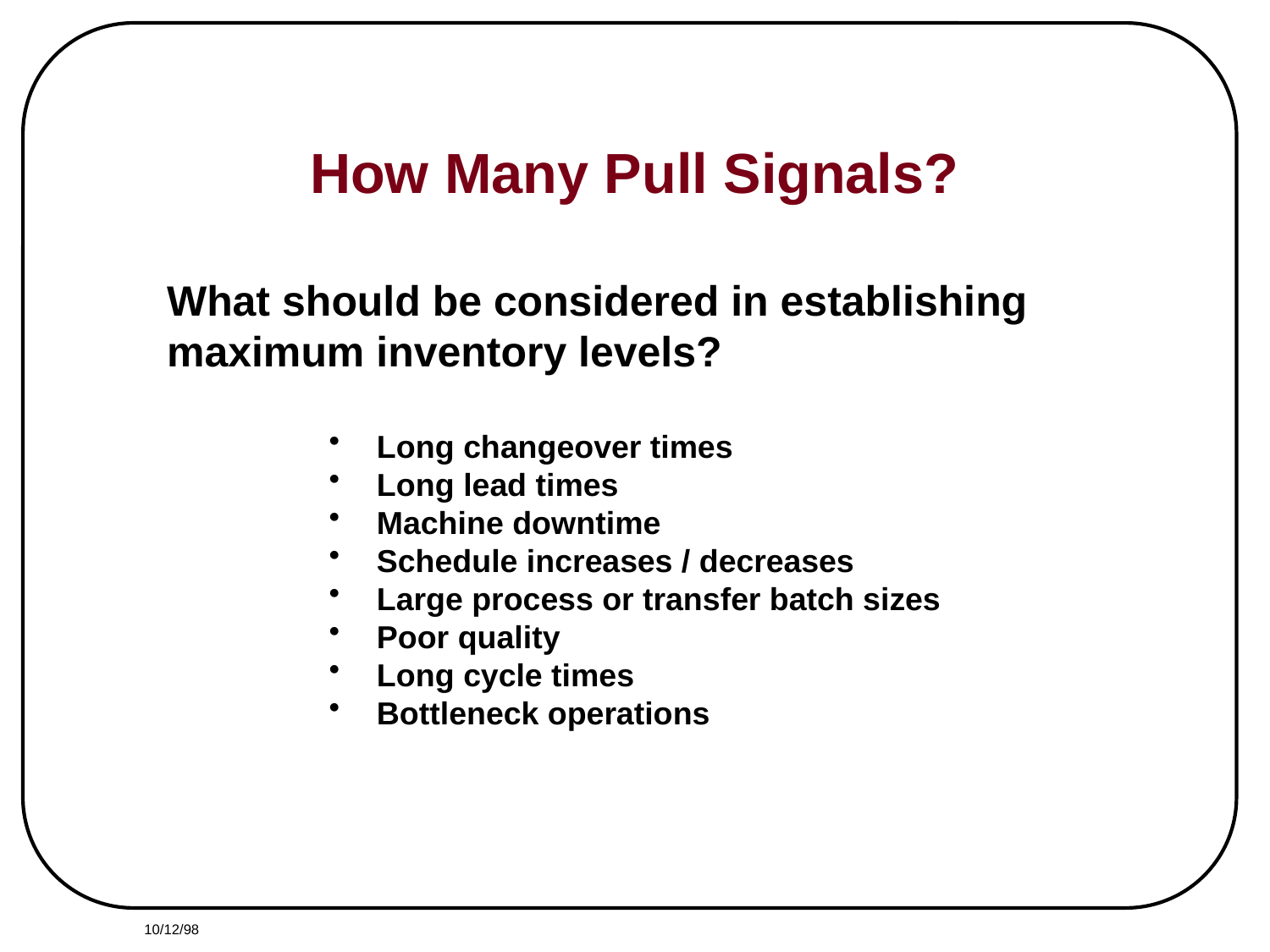

How Many Pull Signals?
What should be considered in establishing maximum inventory levels?
  Long changeover times
  Long lead times
  Machine downtime
  Schedule increases / decreases
  Large process or transfer batch sizes
  Poor quality
  Long cycle times
  Bottleneck operations
10/12/98